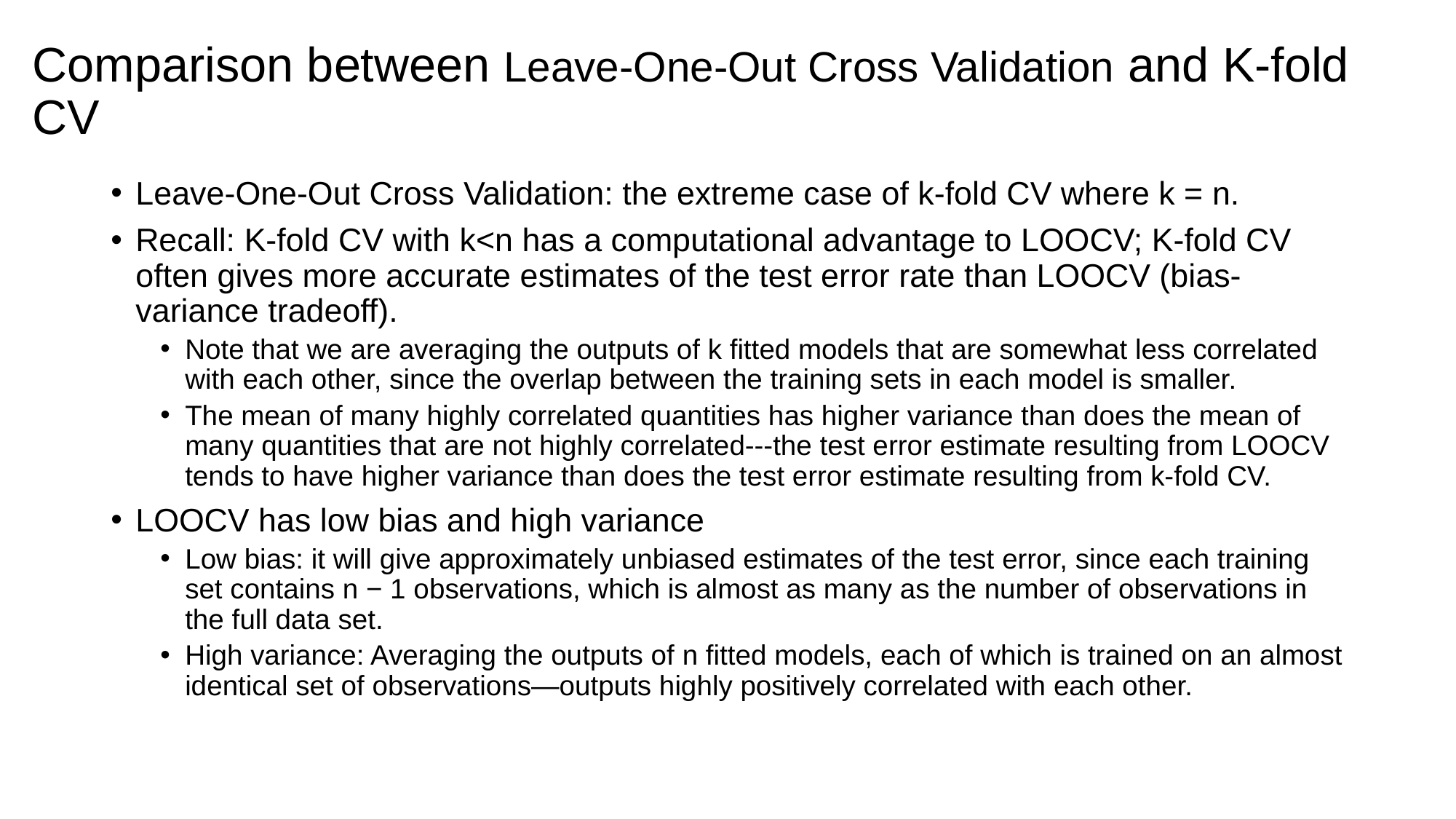

# Comparison between Leave-One-Out Cross Validation and K-fold CV
Leave-One-Out Cross Validation: the extreme case of k-fold CV where k = n.
Recall: K-fold CV with k<n has a computational advantage to LOOCV; K-fold CV often gives more accurate estimates of the test error rate than LOOCV (bias-variance tradeoff).
Note that we are averaging the outputs of k fitted models that are somewhat less correlated with each other, since the overlap between the training sets in each model is smaller.
The mean of many highly correlated quantities has higher variance than does the mean of many quantities that are not highly correlated---the test error estimate resulting from LOOCV tends to have higher variance than does the test error estimate resulting from k-fold CV.
LOOCV has low bias and high variance
Low bias: it will give approximately unbiased estimates of the test error, since each training set contains n − 1 observations, which is almost as many as the number of observations in the full data set.
High variance: Averaging the outputs of n fitted models, each of which is trained on an almost identical set of observations—outputs highly positively correlated with each other.